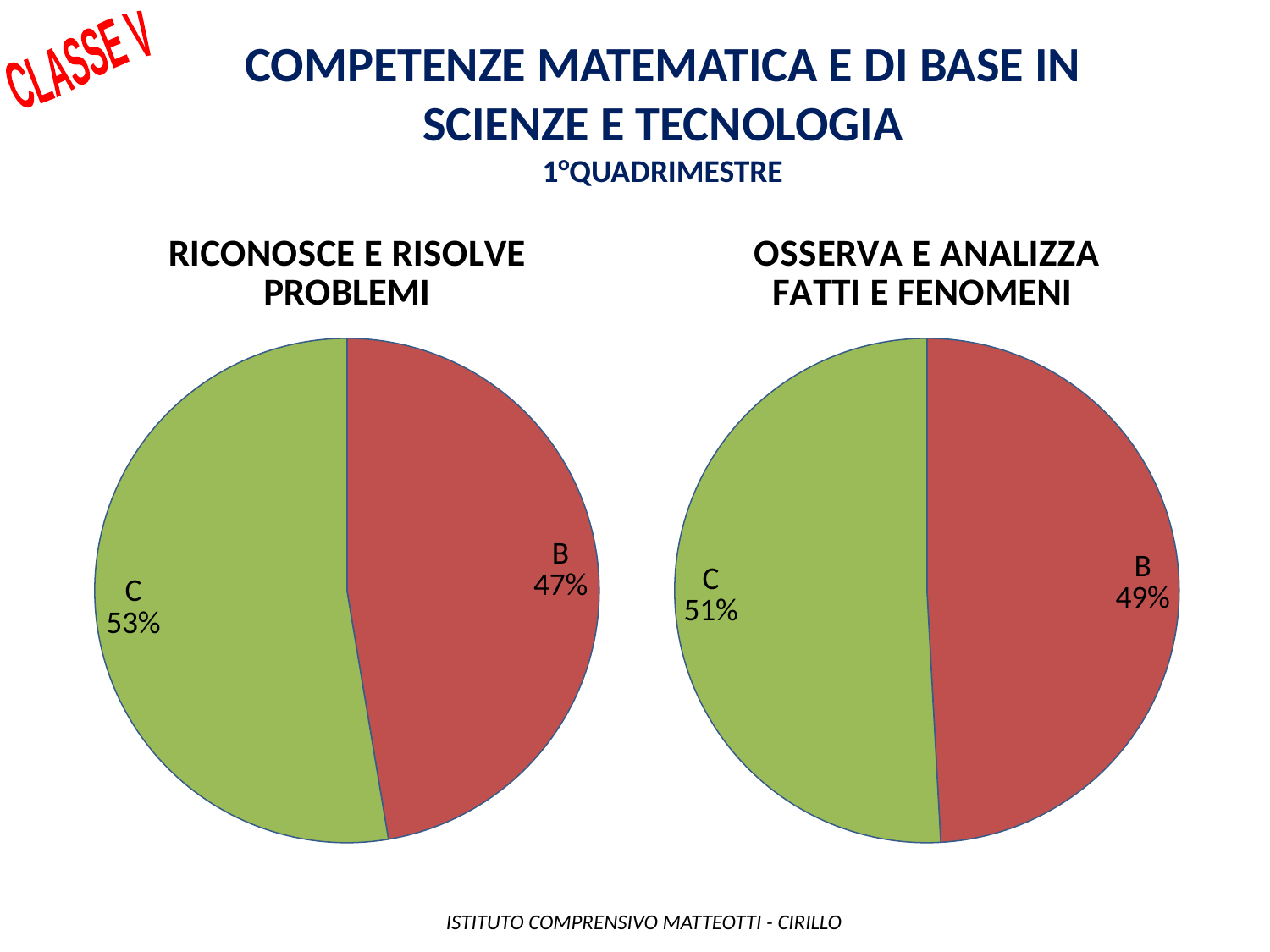

Competenze matematica e di base in scienze e tecnologia
1°QUADRIMESTRE
CLASSE V

### Chart: RICONOSCE E RISOLVE PROBLEMI

| Category |  |
|---|---|
| A | 0.0 |
| B | 27.0 |
| C | 30.0 |
| D | 0.0 |

### Chart: OSSERVA E ANALIZZA FATTI E FENOMENI

| Category |  |
|---|---|
| A | 0.0 |
| B | 28.0 |
| C | 29.0 |
| D | 0.0 |
 ISTITUTO COMPRENSIVO MATTEOTTI - CIRILLO